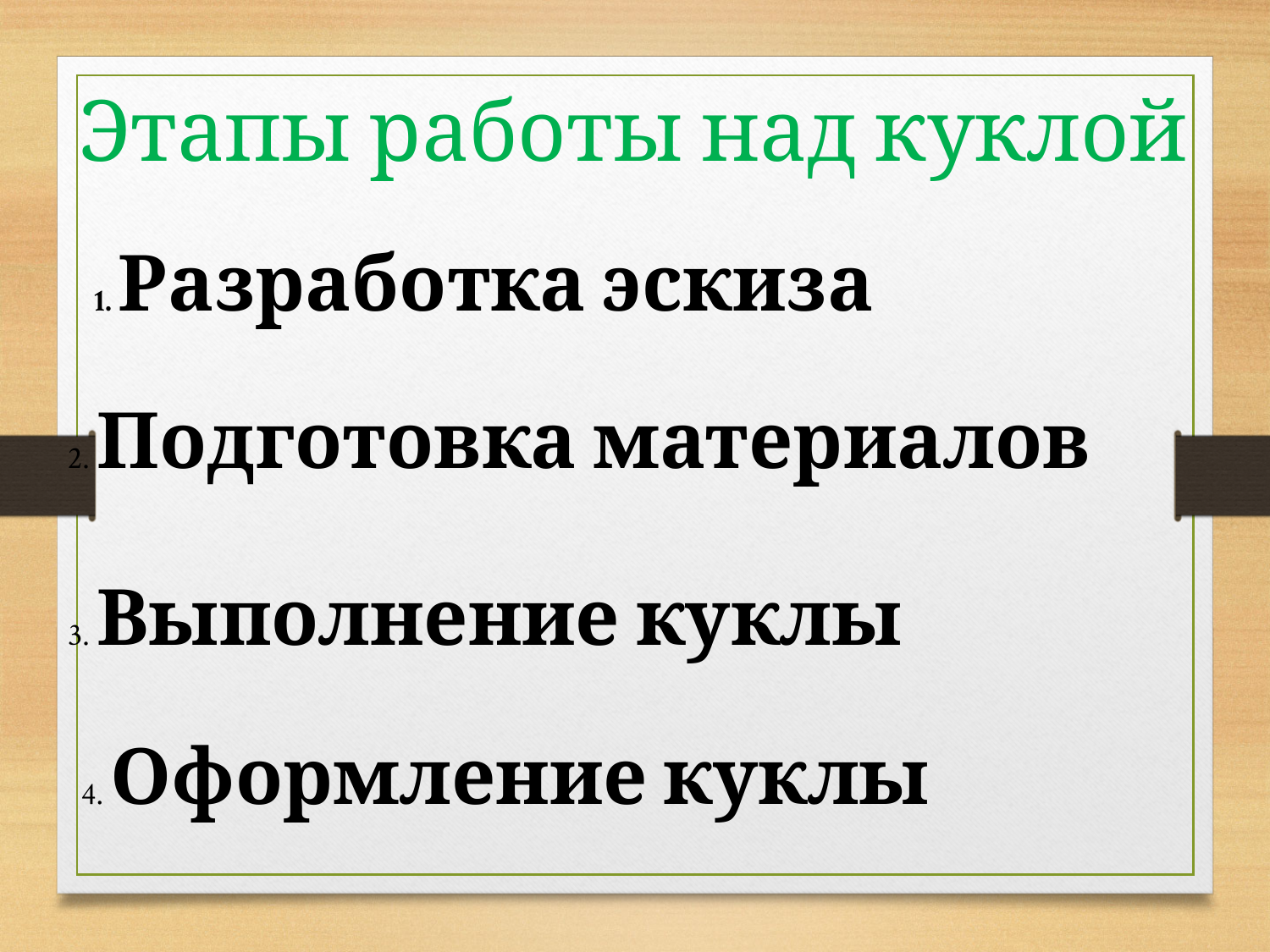

Этапы работы над куклой
1. Разработка эскиза
2. Подготовка материалов
3. Выполнение куклы
4. Оформление куклы